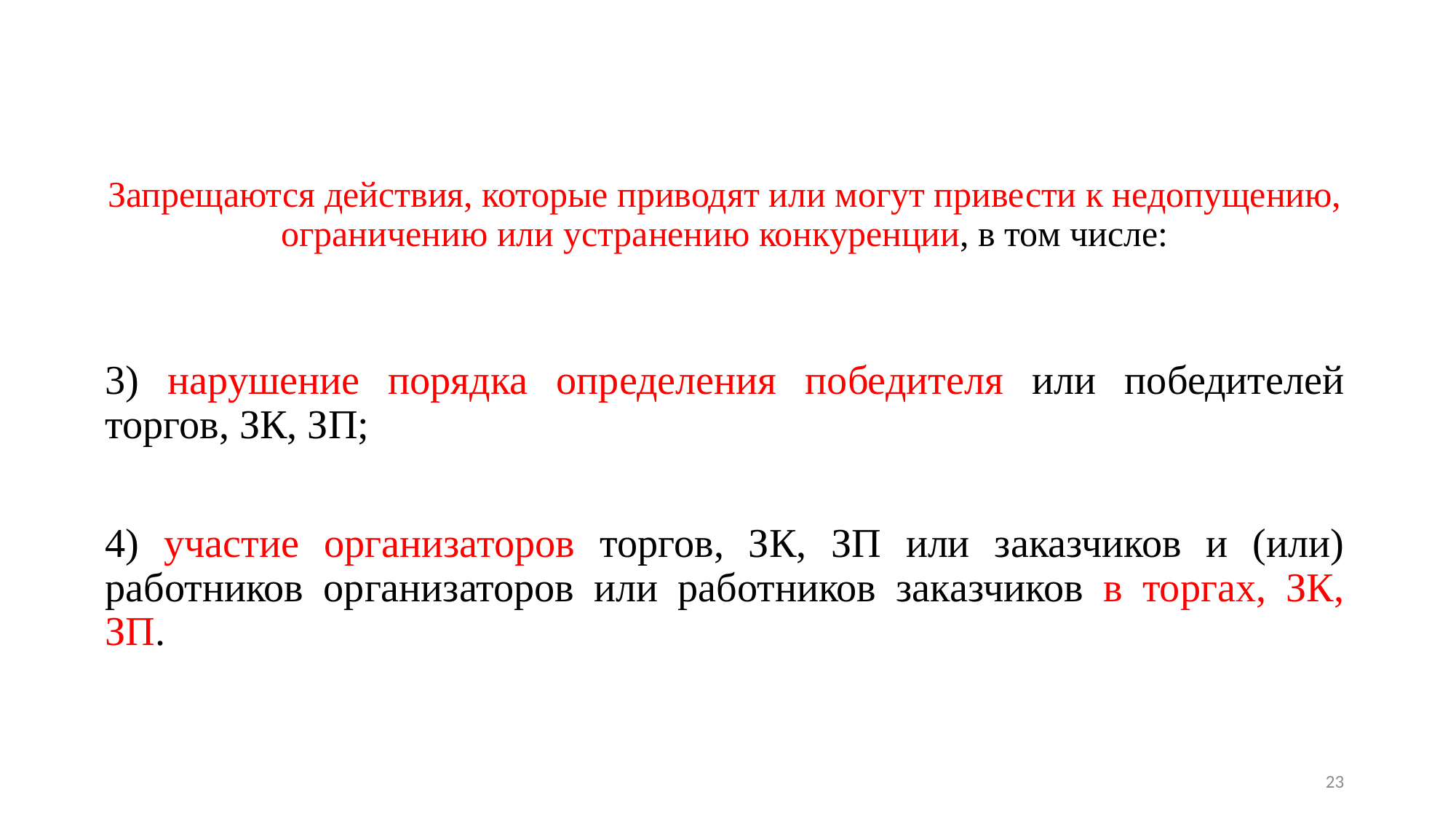

Запрещаются действия, которые приводят или могут привести к недопущению, ограничению или устранению конкуренции, в том числе:

3) нарушение порядка определения победителя или победителей торгов, ЗК, ЗП;

4) участие организаторов торгов, ЗК, ЗП или заказчиков и (или) работников организаторов или работников заказчиков в торгах, ЗК, ЗП.
23